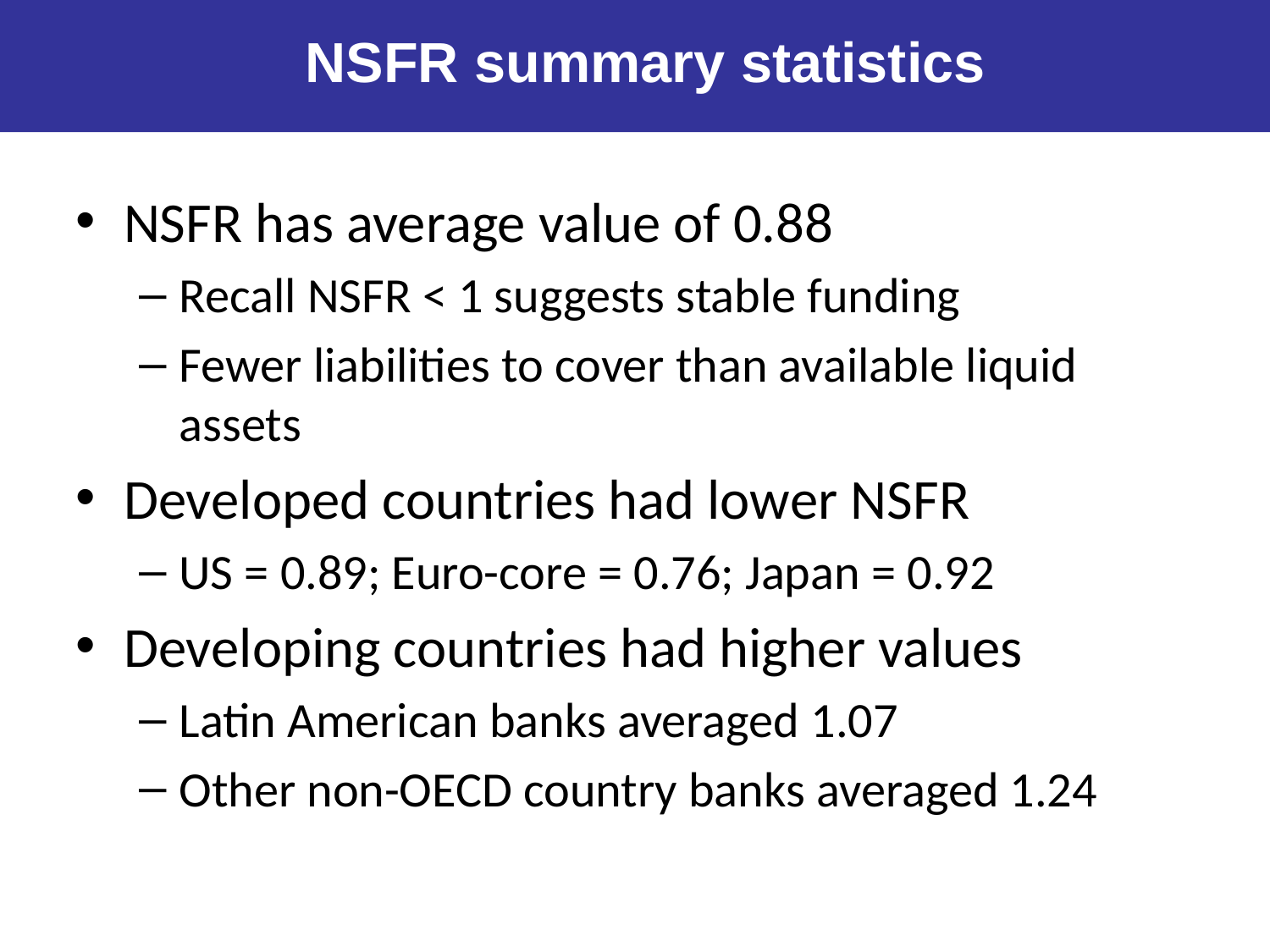

NSFR summary statistics
NSFR has average value of 0.88
Recall NSFR < 1 suggests stable funding
Fewer liabilities to cover than available liquid assets
Developed countries had lower NSFR
US = 0.89; Euro-core = 0.76; Japan = 0.92
Developing countries had higher values
Latin American banks averaged 1.07
Other non-OECD country banks averaged 1.24